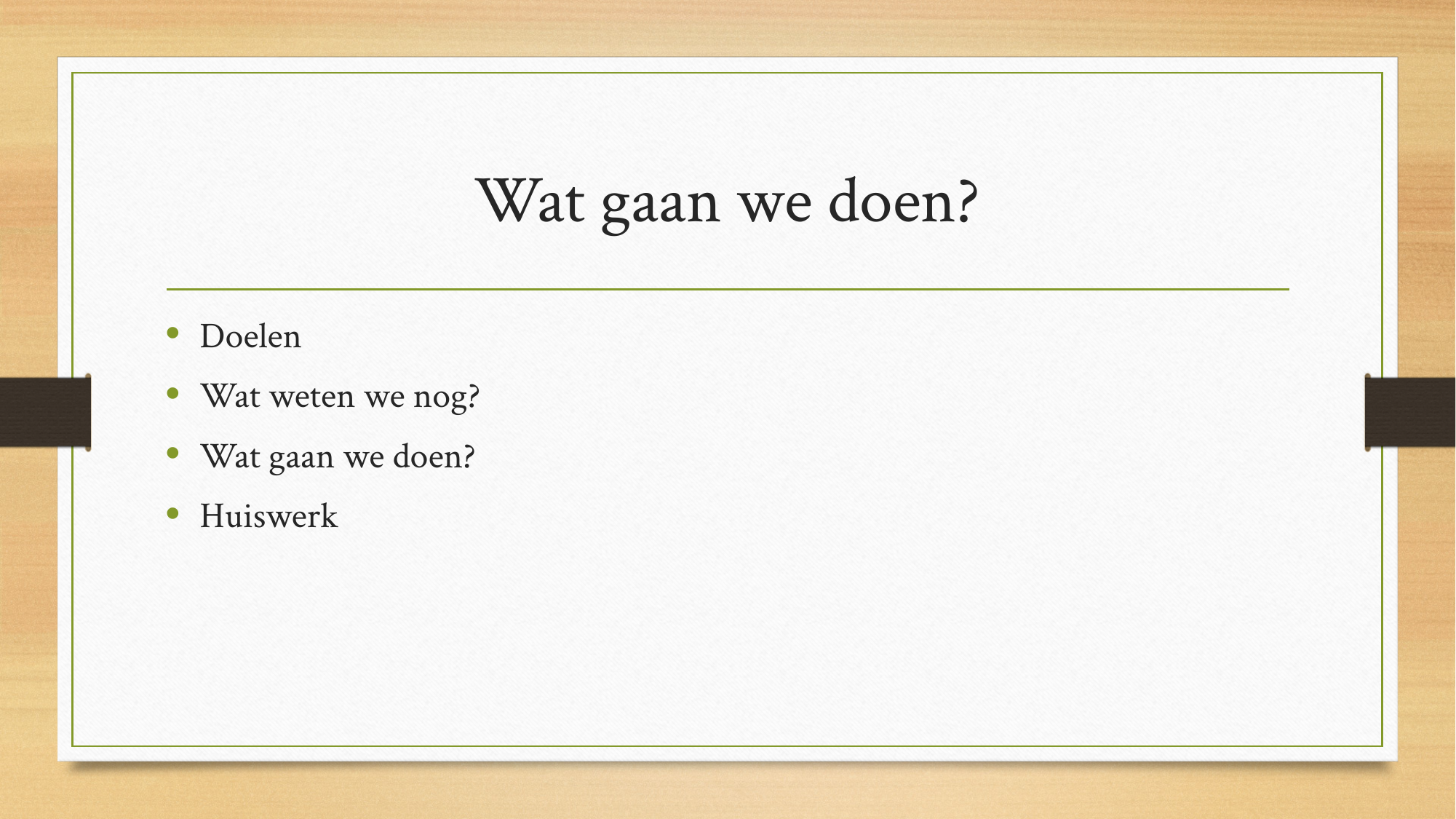

# Wat gaan we doen?
Doelen
Wat weten we nog?
Wat gaan we doen?
Huiswerk